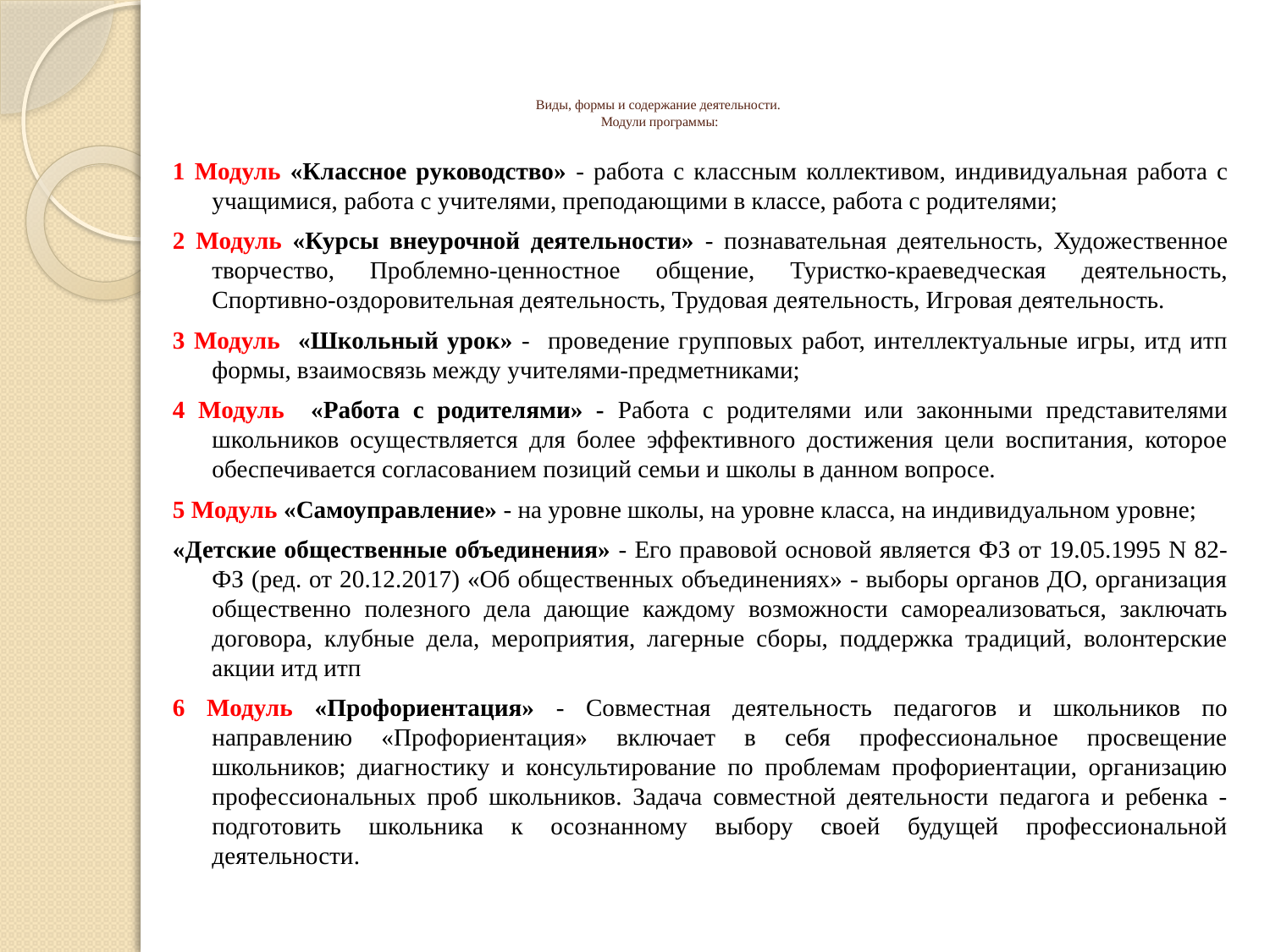

# Виды, формы и содержание деятельности. Модули программы:
1 Модуль «Классное руководство» - работа с классным коллективом, индивидуальная работа с учащимися, работа с учителями, преподающими в классе, работа с родителями;
2 Модуль «Курсы внеурочной деятельности» - познавательная деятельность, Художественное творчество, Проблемно-ценностное общение, Туристко-краеведческая деятельность, Спортивно-оздоровительная деятельность, Трудовая деятельность, Игровая деятельность.
3 Модуль  «Школьный урок» -  проведение групповых работ, интеллектуальные игры, итд итп формы, взаимосвязь между учителями-предметниками;
4 Модуль  «Работа с родителями» - Работа с родителями или законными представителями школьников осуществляется для более эффективного достижения цели воспитания, которое обеспечивается согласованием позиций семьи и школы в данном вопросе.
5 Модуль «Самоуправление» - на уровне школы, на уровне класса, на индивидуальном уровне;
«Детские общественные объединения» - Его правовой основой является ФЗ от 19.05.1995 N 82-ФЗ (ред. от 20.12.2017) «Об общественных объединениях» - выборы органов ДО, организация общественно полезного дела дающие каждому возможности самореализоваться, заключать договора, клубные дела, мероприятия, лагерные сборы, поддержка традиций, волонтерские акции итд итп
6 Модуль «Профориентация» - Совместная деятельность педагогов и школьников по направлению «Профориентация» включает в себя профессиональное просвещение школьников; диагностику и консультирование по проблемам профориентации, организацию профессиональных проб школьников. Задача совместной деятельности педагога и ребенка - подготовить школьника к осознанному выбору своей будущей профессиональной деятельности.